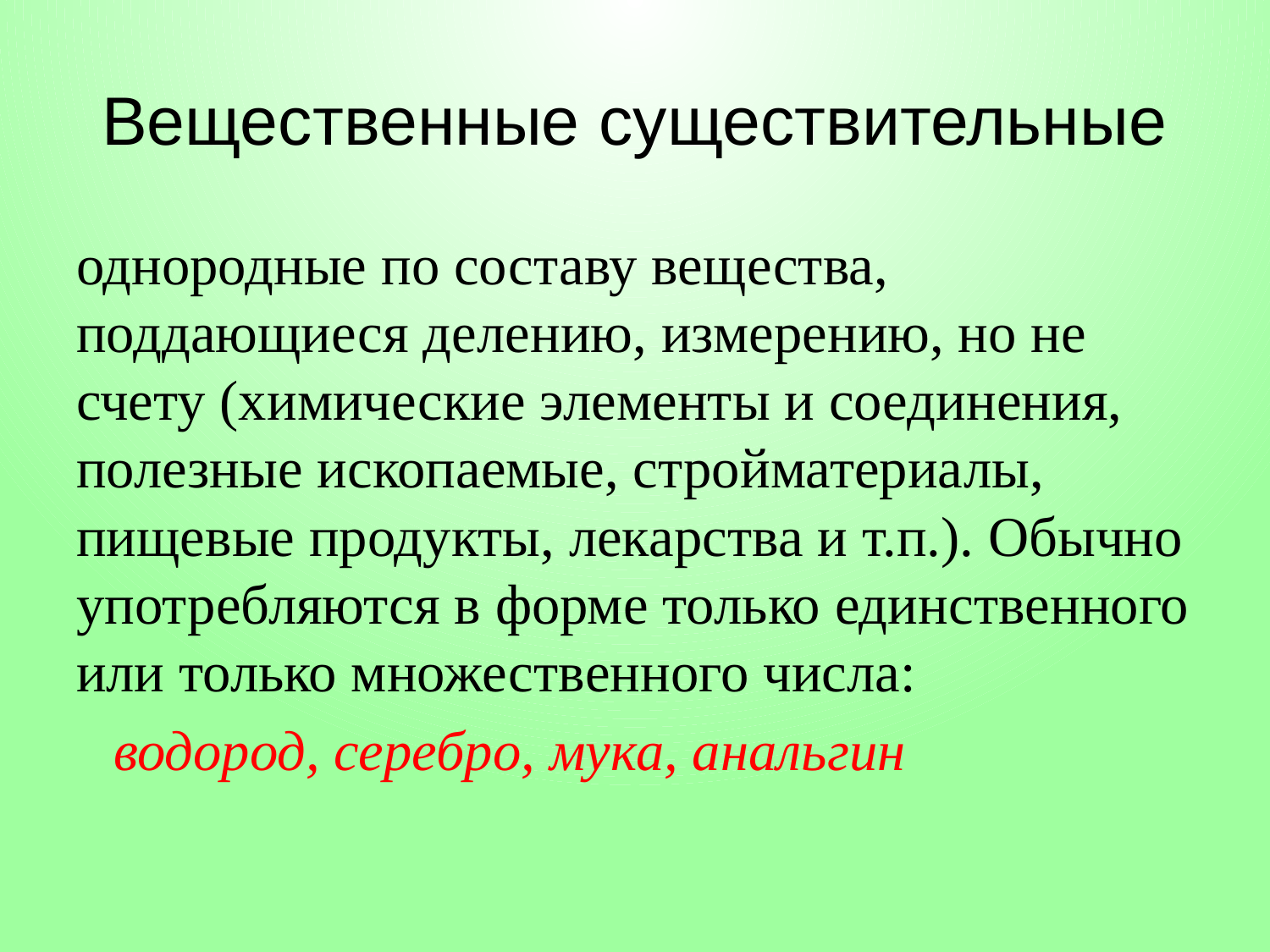

# Вещественные существительные
однородные по составу вещества, поддающиеся делению, измерению, но не счету (химические элементы и соединения, полезные ископаемые, стройматериалы, пищевые продукты, лекарства и т.п.). Обычно употребляются в форме только единственного или только множественного числа:
водород, серебро, мука, анальгин